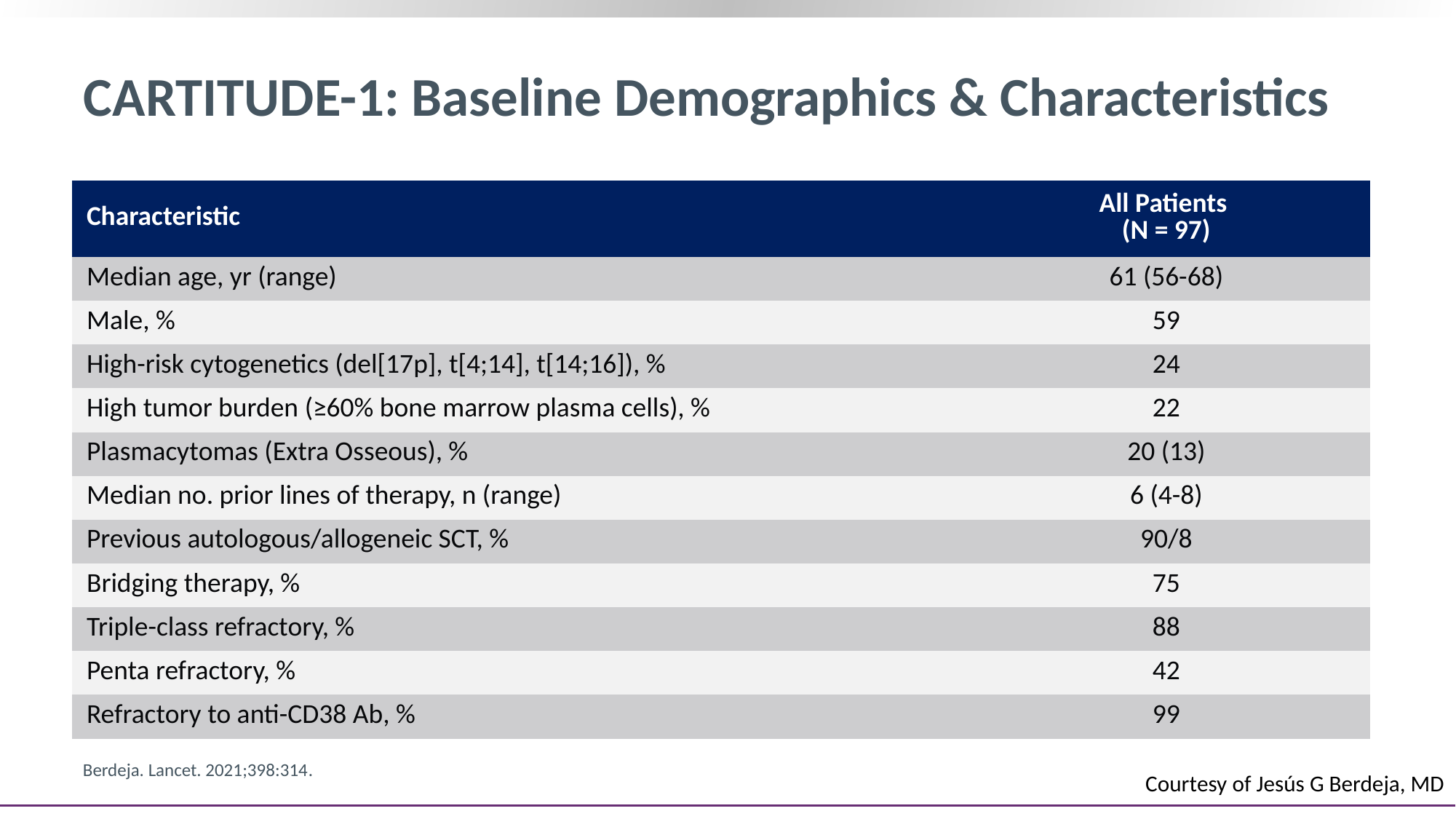

# CARTITUDE-1: Baseline Demographics & Characteristics
| Characteristic | All Patients (N = 97) |
| --- | --- |
| Median age, yr (range) | 61 (56-68) |
| Male, % | 59 |
| High-risk cytogenetics (del[17p], t[4;14], t[14;16]), % | 24 |
| High tumor burden (≥60% bone marrow plasma cells), % | 22 |
| Plasmacytomas (Extra Osseous), % | 20 (13) |
| Median no. prior lines of therapy, n (range) | 6 (4-8) |
| Previous autologous/allogeneic SCT, % | 90/8 |
| Bridging therapy, % | 75 |
| Triple-class refractory, % | 88 |
| Penta refractory, % | 42 |
| Refractory to anti-CD38 Ab, % | 99 |
Berdeja. Lancet. 2021;398:314.
Courtesy of Jesús G Berdeja, MD